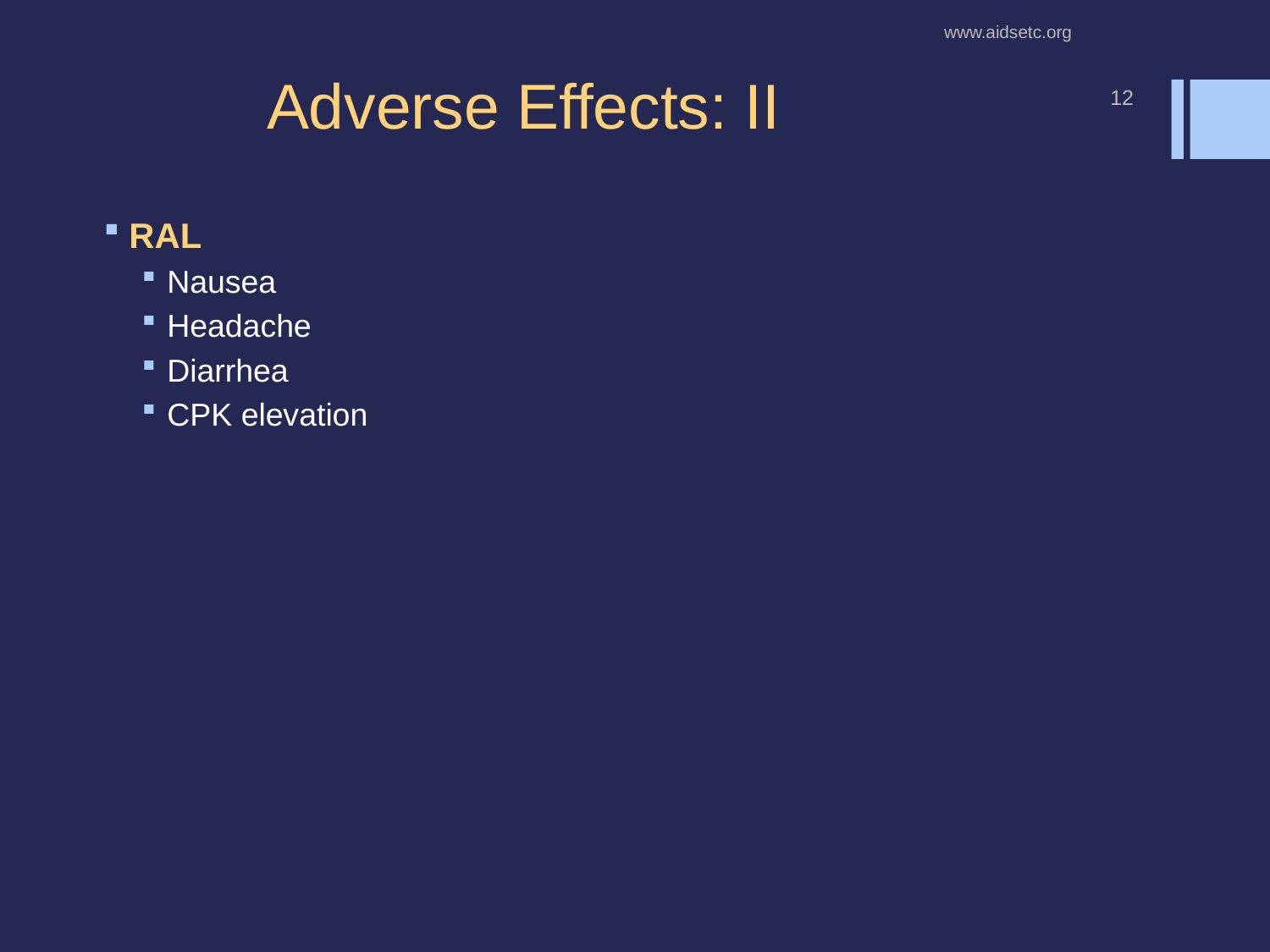

www.aidsetc.org
# Adverse Effects: II
12
RAL
Nausea
Headache
Diarrhea
CPK elevation